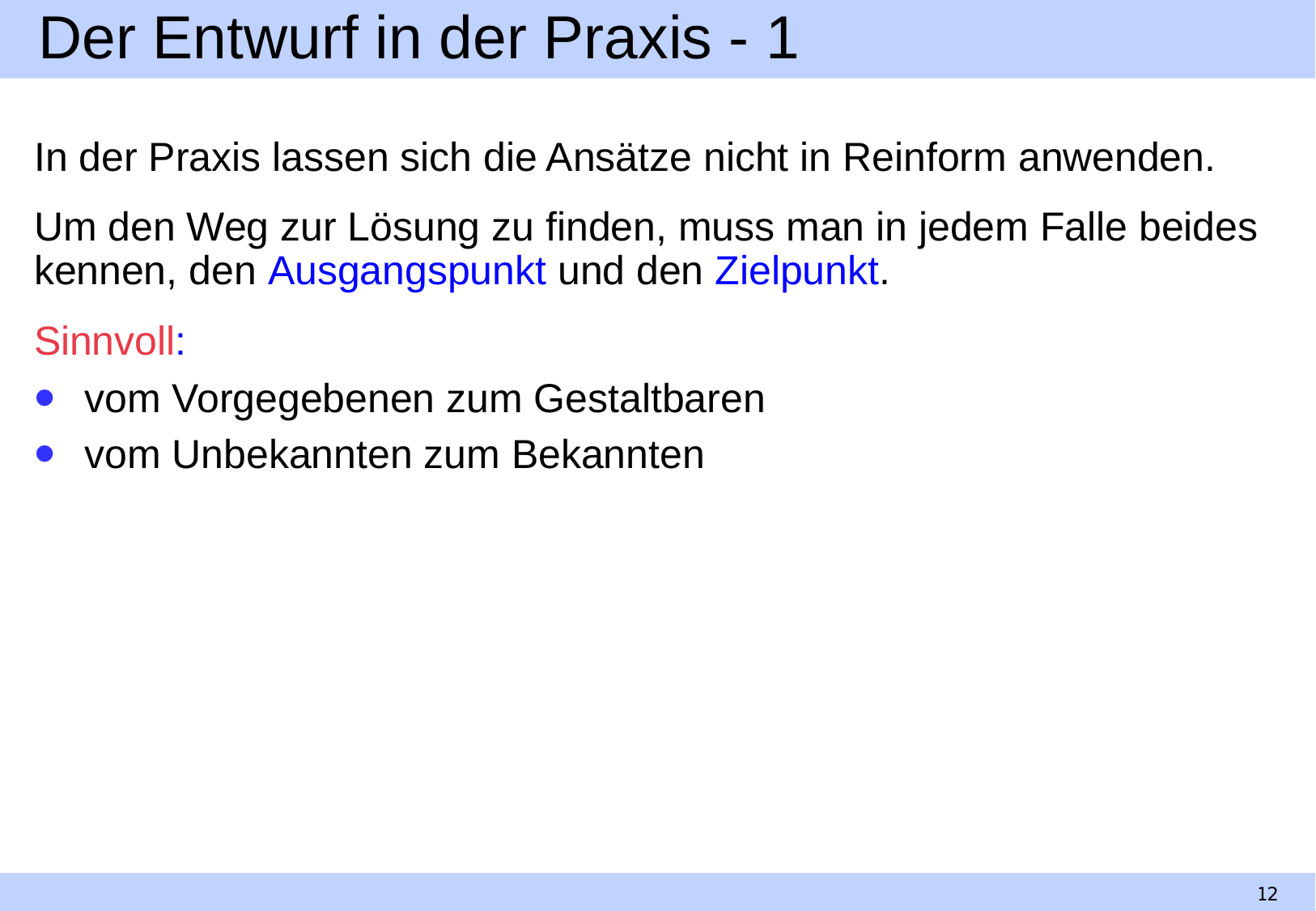

# Der Entwurf in der Praxis - 1
In der Praxis lassen sich die Ansätze nicht in Reinform anwenden.
Um den Weg zur Lösung zu finden, muss man in jedem Falle beides kennen, den Ausgangspunkt und den Zielpunkt.
Sinnvoll:
vom Vorgegebenen zum Gestaltbaren
vom Unbekannten zum Bekannten

12